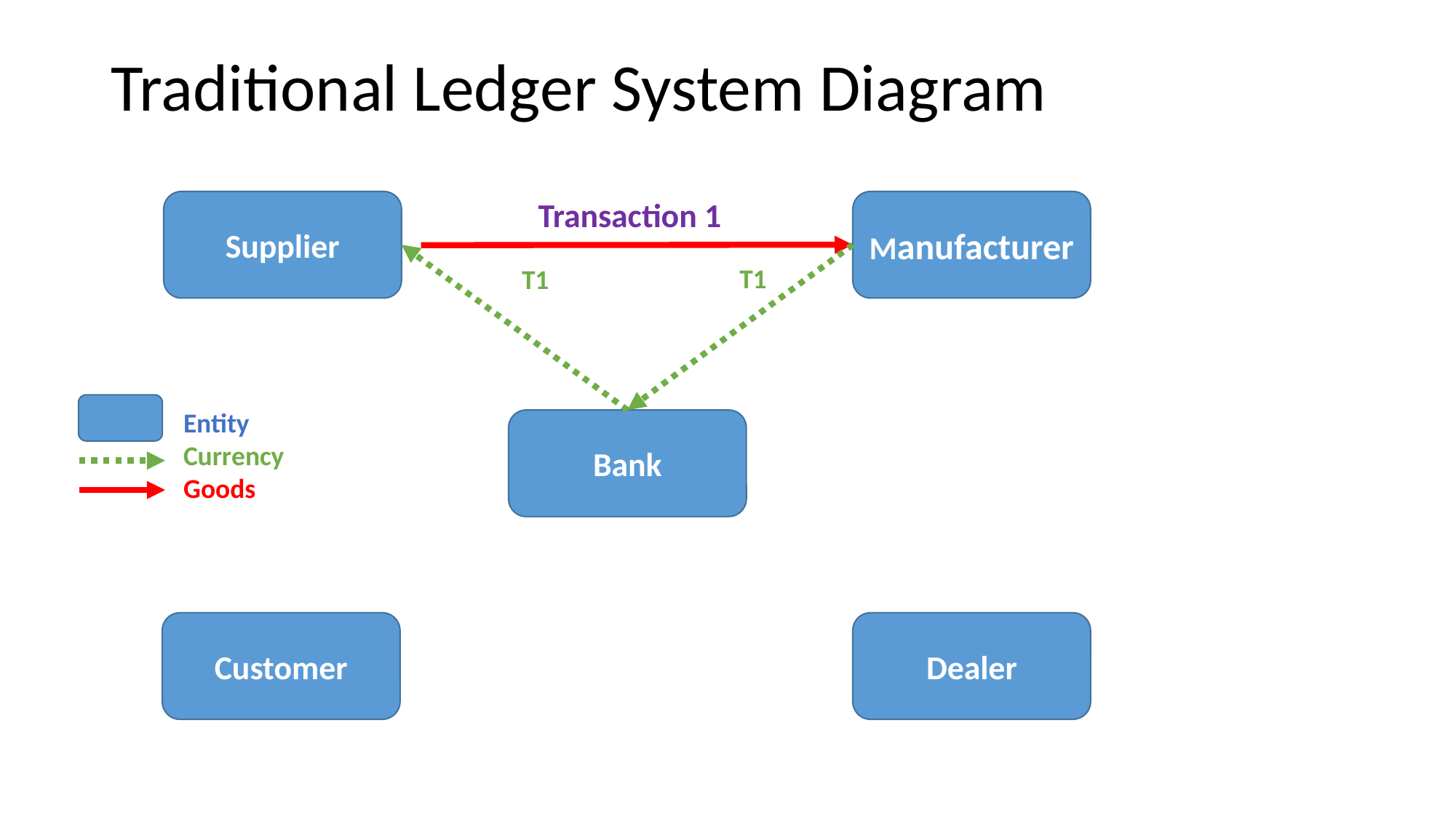

# Traditional Ledger System Diagram
Transaction 1
Supplier
Manufacturer
T1
T1

Entity
Currency
Goods
Bank
Customer
Dealer